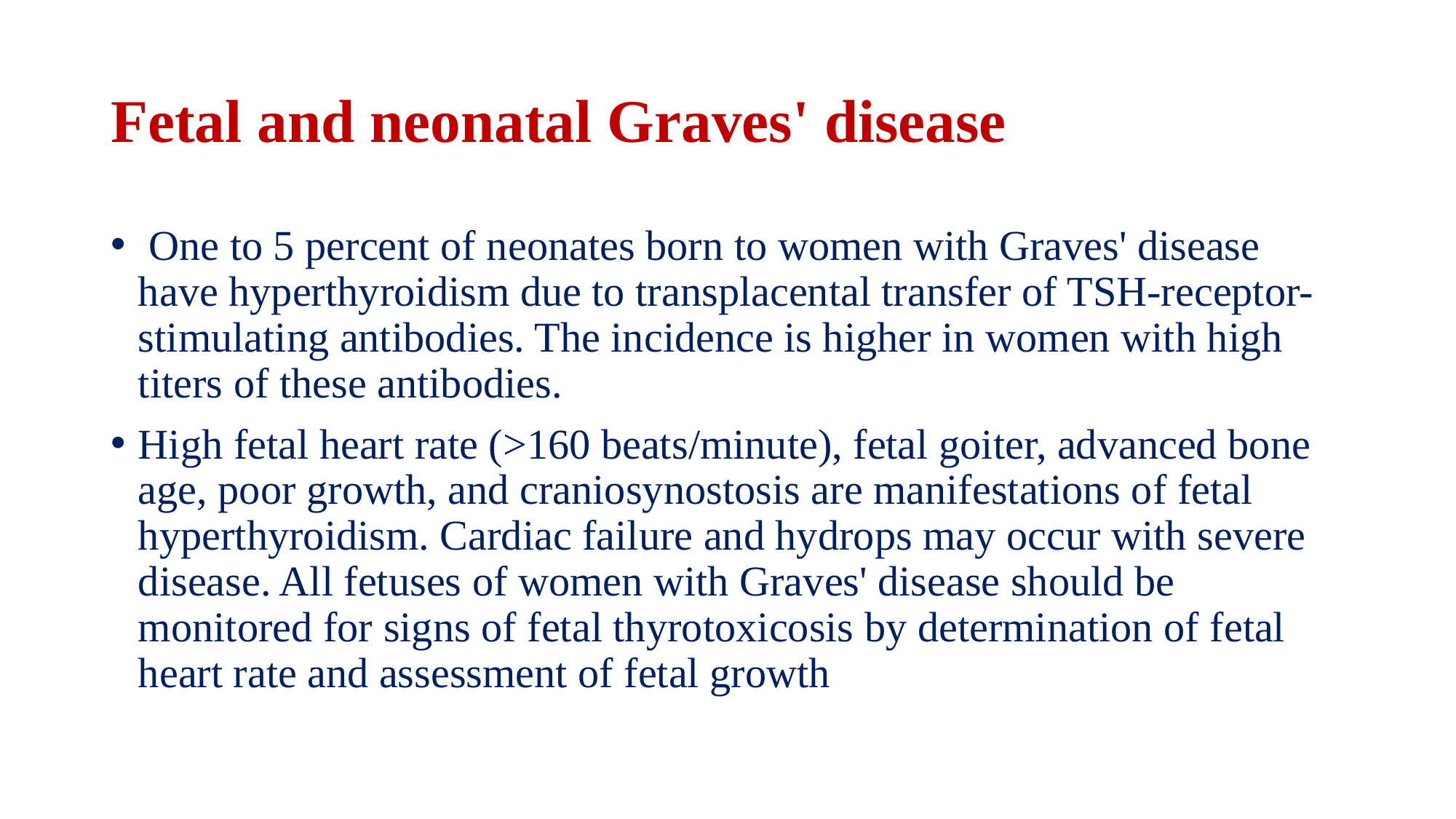

# Fetal and neonatal Graves' disease
 One to 5 percent of neonates born to women with Graves' disease have hyperthyroidism due to transplacental transfer of TSH-receptor-stimulating antibodies. The incidence is higher in women with high titers of these antibodies.
High fetal heart rate (>160 beats/minute), fetal goiter, advanced bone age, poor growth, and craniosynostosis are manifestations of fetal hyperthyroidism. Cardiac failure and hydrops may occur with severe disease. All fetuses of women with Graves' disease should be monitored for signs of fetal thyrotoxicosis by determination of fetal heart rate and assessment of fetal growth